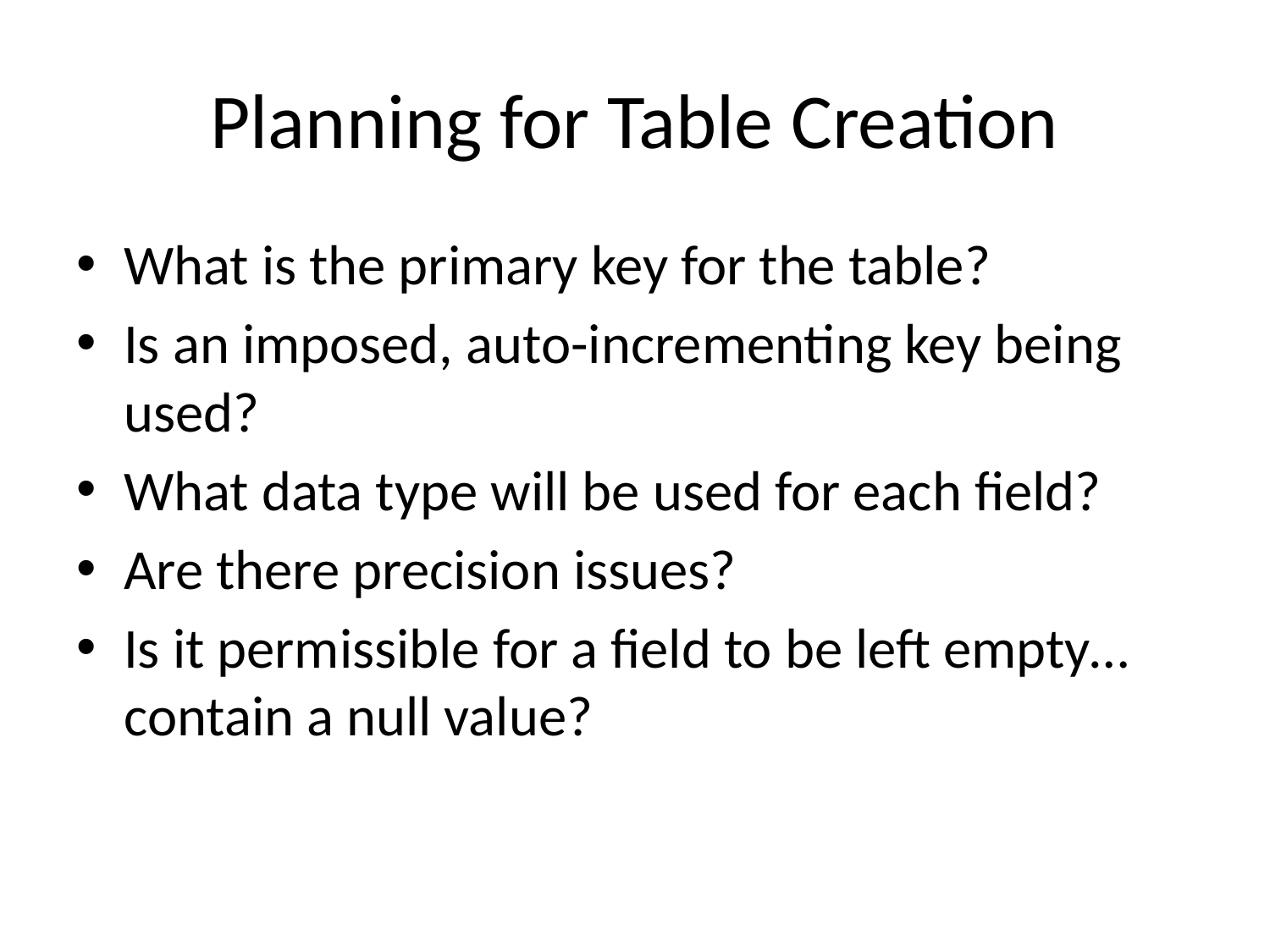

# Planning for Table Creation
What is the primary key for the table?
Is an imposed, auto-incrementing key being used?
What data type will be used for each field?
Are there precision issues?
Is it permissible for a field to be left empty… contain a null value?